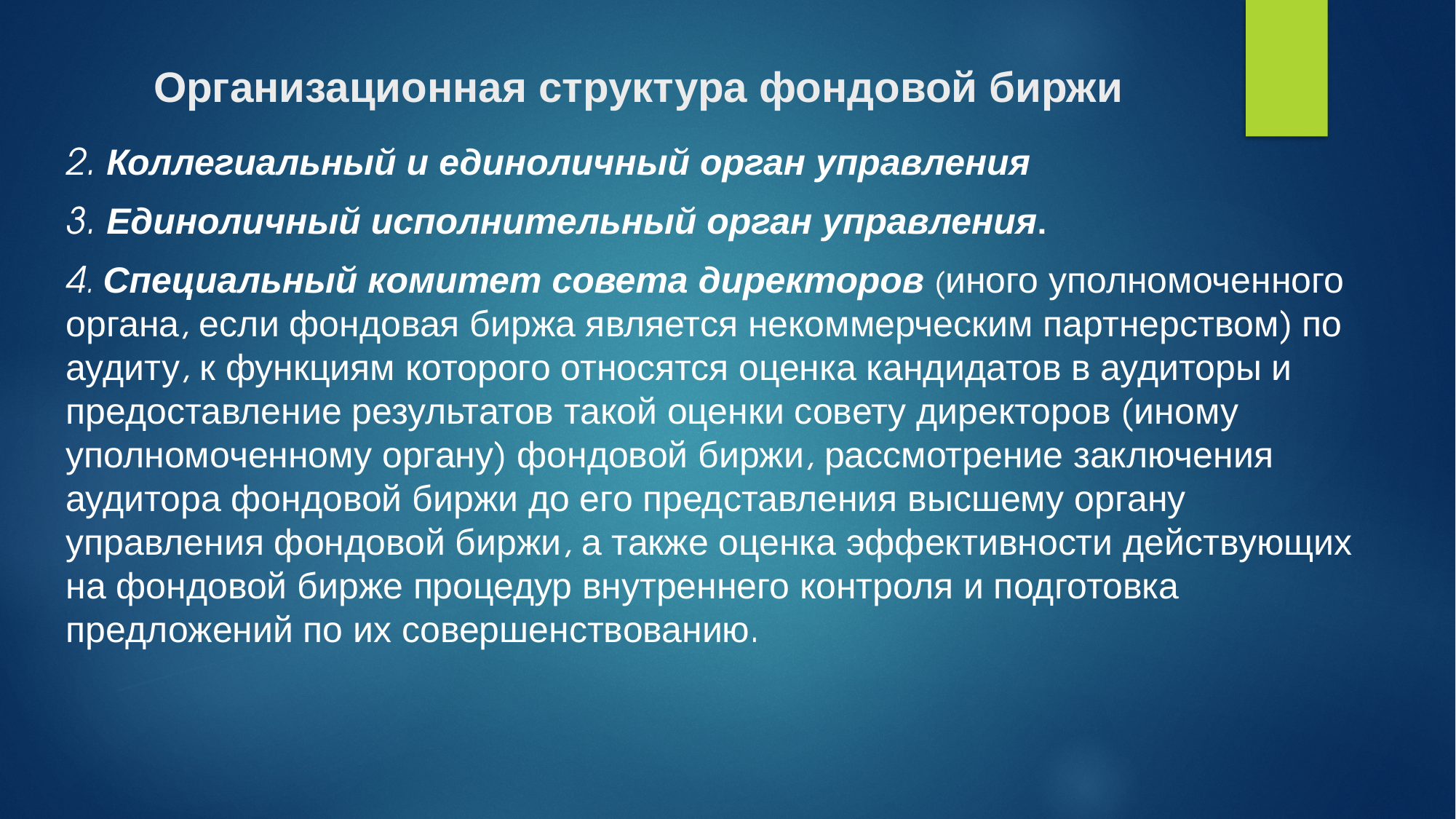

# Организационная структура фондовой биржи
2. Коллегиальный и единоличный орган управления
3. Единоличный исполнительный орган управления.
4. Специальный комитет совета директоров (иного уполномоченного органа, если фондовая биржа является некоммерческим партнерством) по аудиту, к функциям которого относятся оценка кандидатов в аудиторы и предоставление результатов такой оценки совету директоров (иному уполномоченному органу) фондовой биржи, рассмотрение заключения аудитора фондовой биржи до его представления высшему органу управления фондовой биржи, а также оценка эффективности действующих на фондовой бирже процедур внутреннего контроля и подготовка предложений по их совершенствованию.